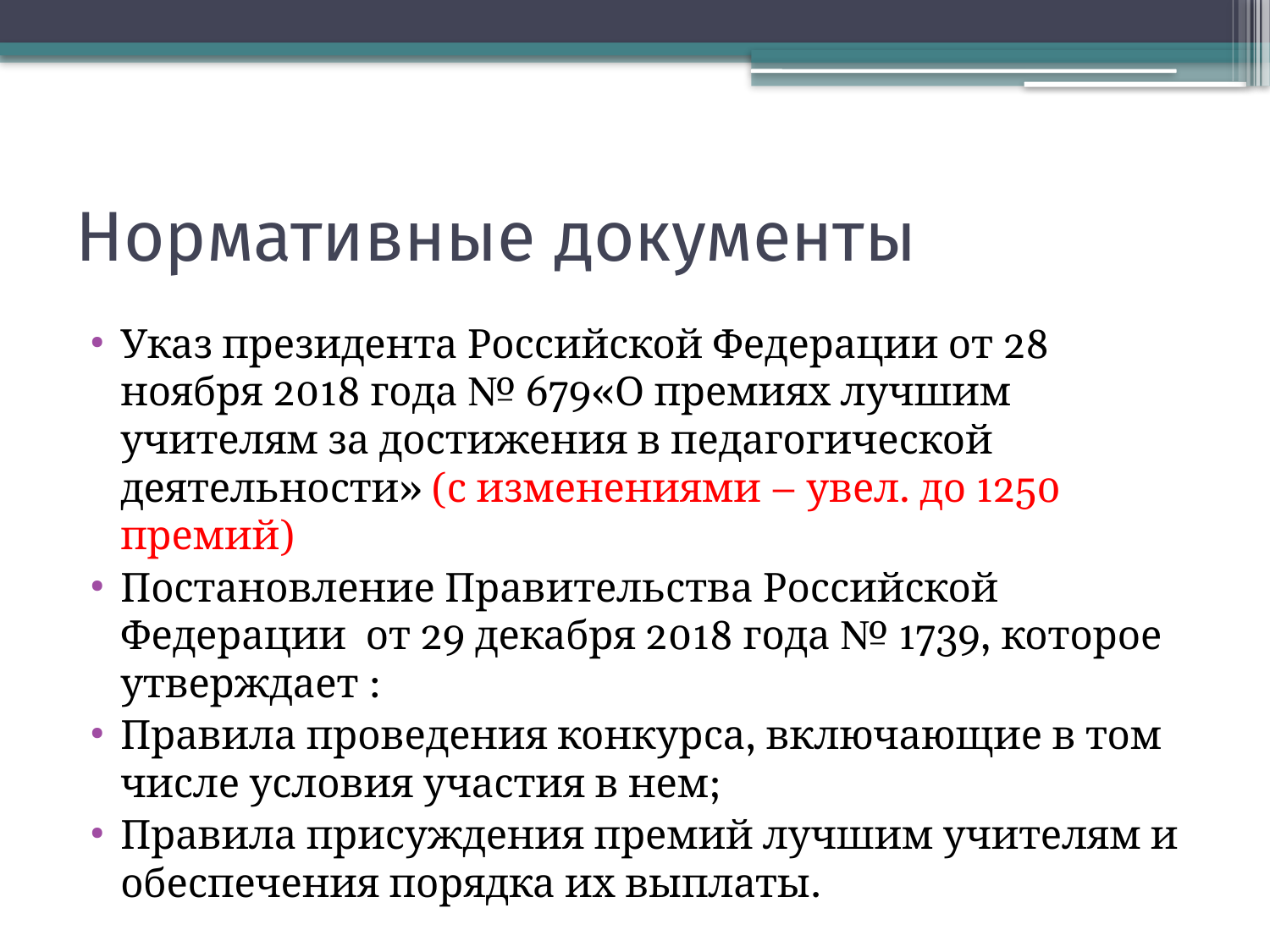

# Нормативные документы
Указ президента Российской Федерации от 28 ноября 2018 года № 679«О премиях лучшим учителям за достижения в педагогической деятельности» (с изменениями – увел. до 1250 премий)
Постановление Правительства Российской Федерации  от 29 декабря 2018 года № 1739, которое утверждает :
Правила проведения конкурса, включающие в том числе условия участия в нем;
Правила присуждения премий лучшим учителям и обеспечения порядка их выплаты.